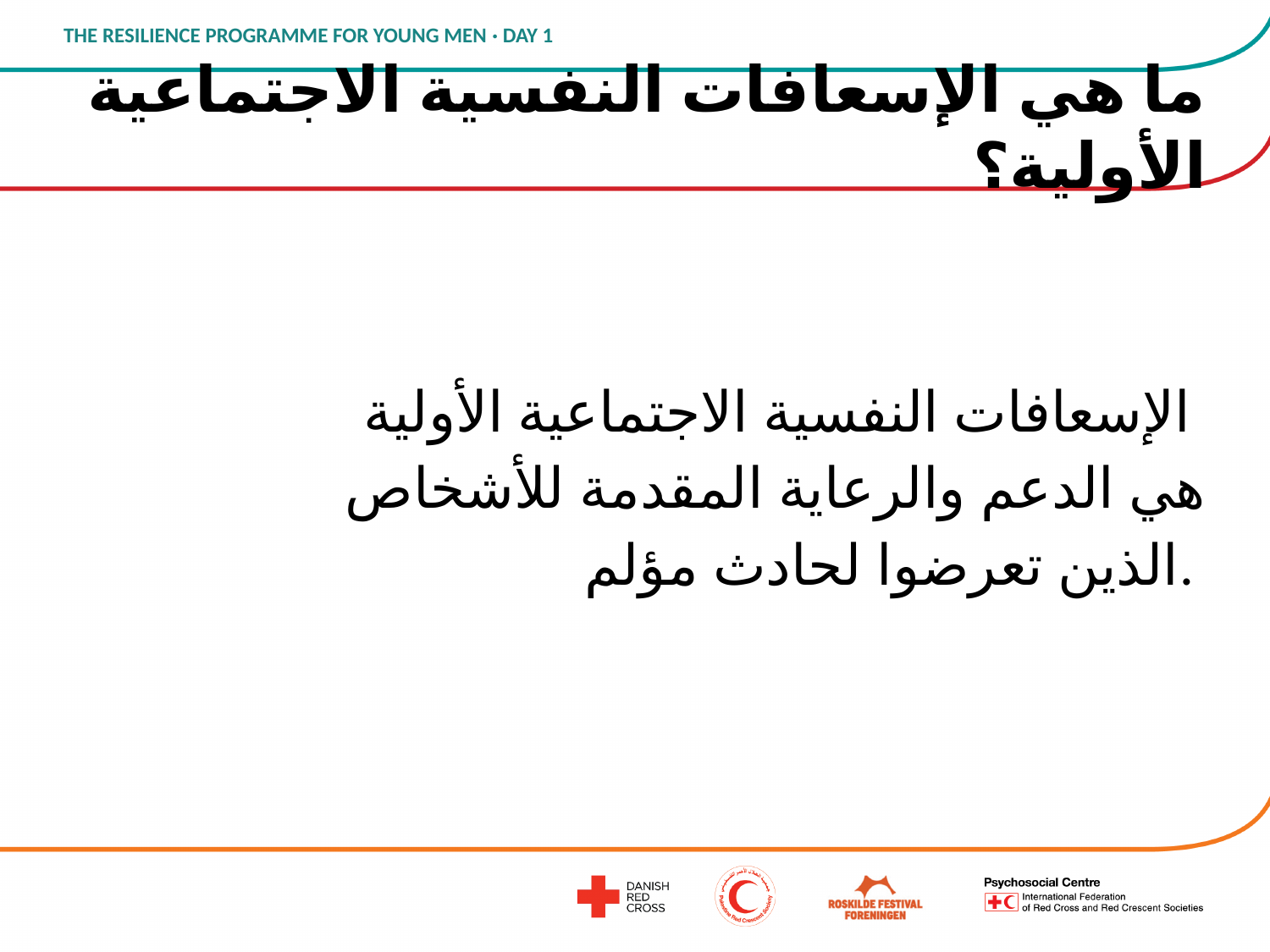

# ما هي الإسعافات النفسية الاجتماعية الأولية؟

الإسعافات النفسية الاجتماعية الأولية
هي الدعم والرعاية المقدمة للأشخاص
 الذين تعرضوا لحادث مؤلم.